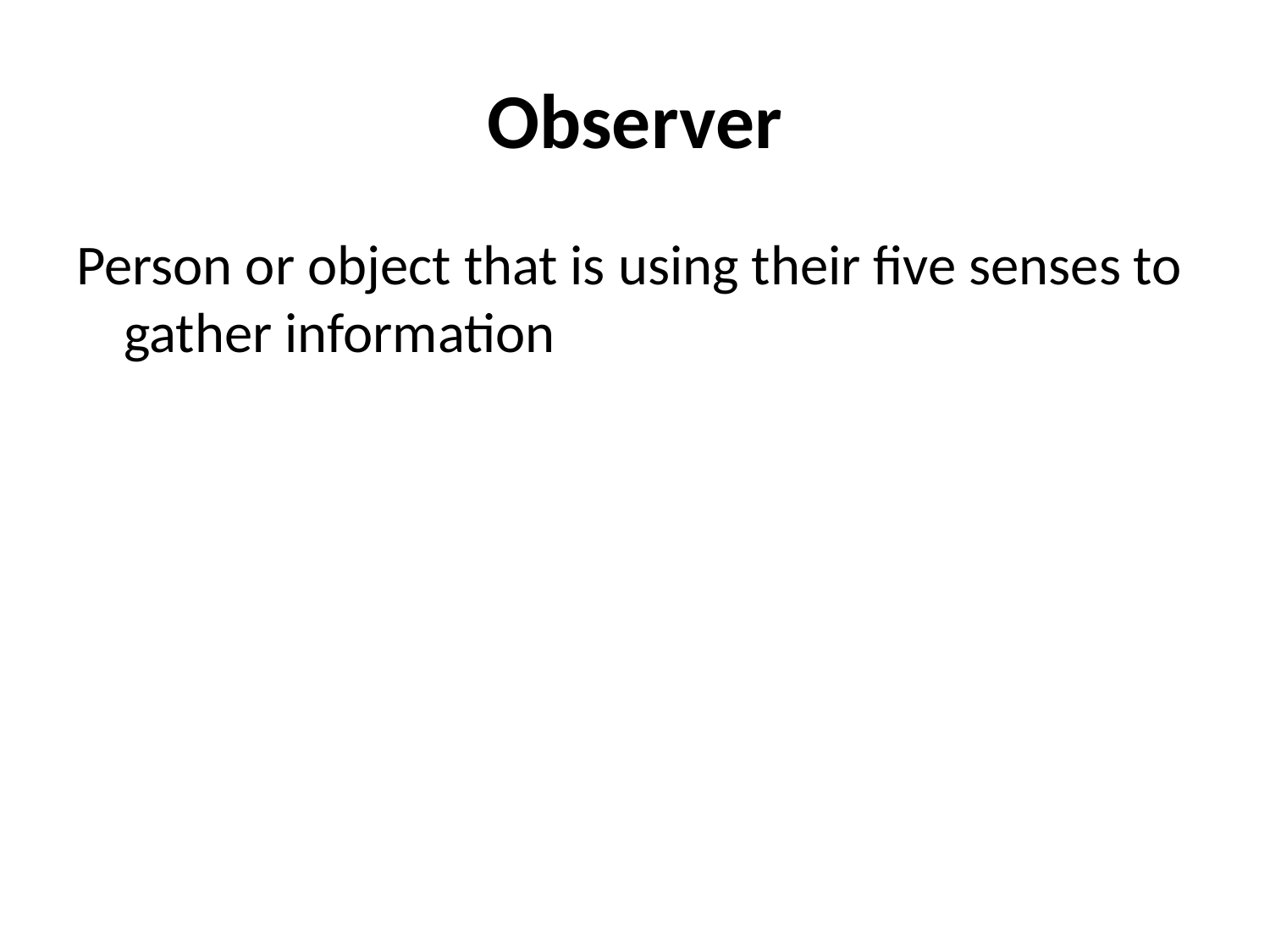

# Observer
Person or object that is using their five senses to gather information